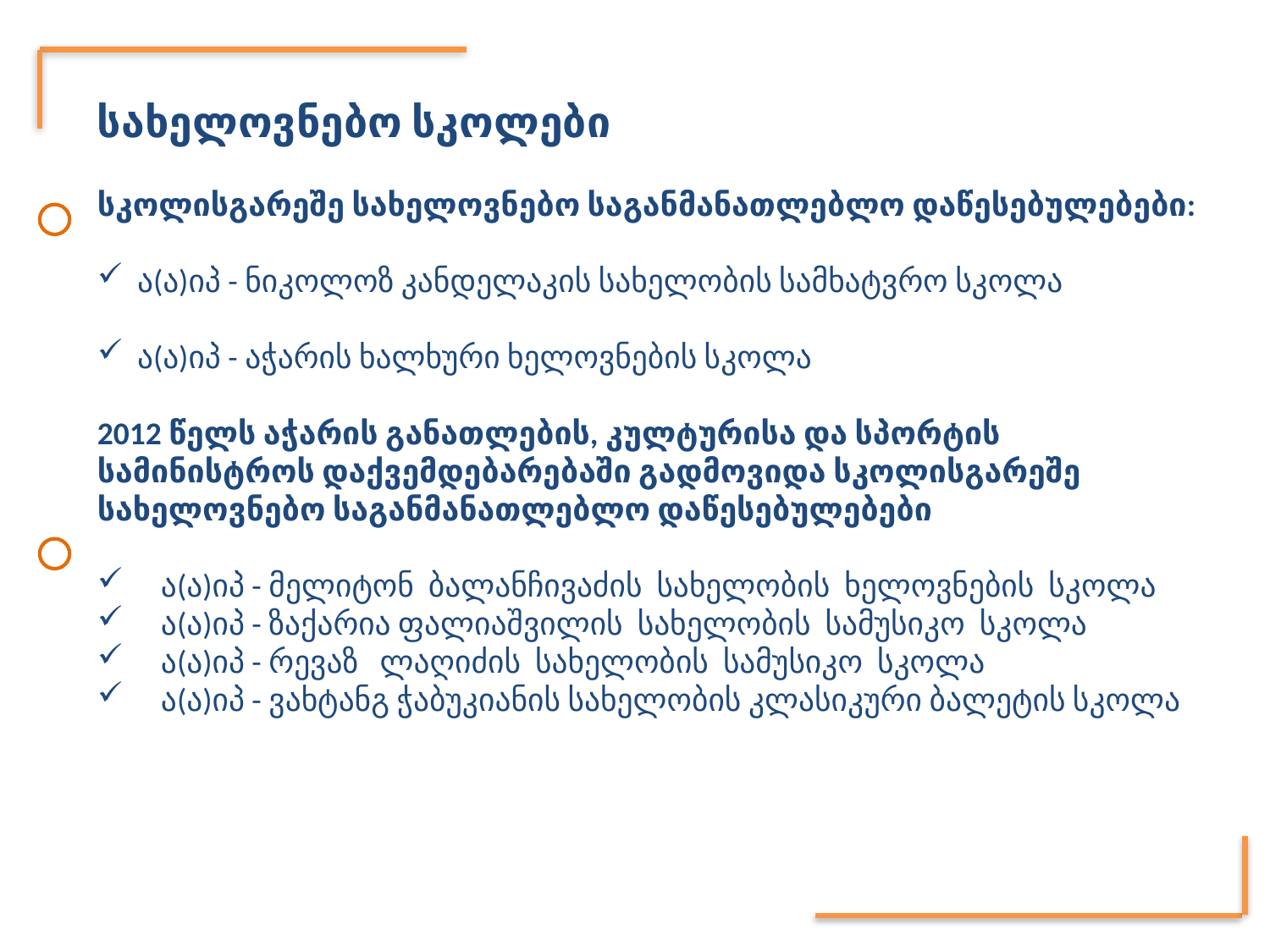

სახელოვნებო სკოლები

სკოლისგარეშე სახელოვნებო საგანმანათლებლო დაწესებულებები:

ა(ა)იპ - ნიკოლოზ კანდელაკის სახელობის სამხატვრო სკოლა

ა(ა)იპ - აჭარის ხალხური ხელოვნების სკოლა

2012 წელს აჭარის განათლების, კულტურისა და სპორტის სამინისტროს დაქვემდებარებაში გადმოვიდა სკოლისგარეშე სახელოვნებო საგანმანათლებლო დაწესებულებები

ა(ა)იპ - მელიტონ  ბალანჩივაძის  სახელობის  ხელოვნების  სკოლა
ა(ა)იპ - ზაქარია ფალიაშვილის  სახელობის  სამუსიკო  სკოლა
ა(ა)იპ - რევაზ   ლაღიძის  სახელობის  სამუსიკო  სკოლა
ა(ა)იპ - ვახტანგ ჭაბუკიანის სახელობის კლასიკური ბალეტის სკოლა